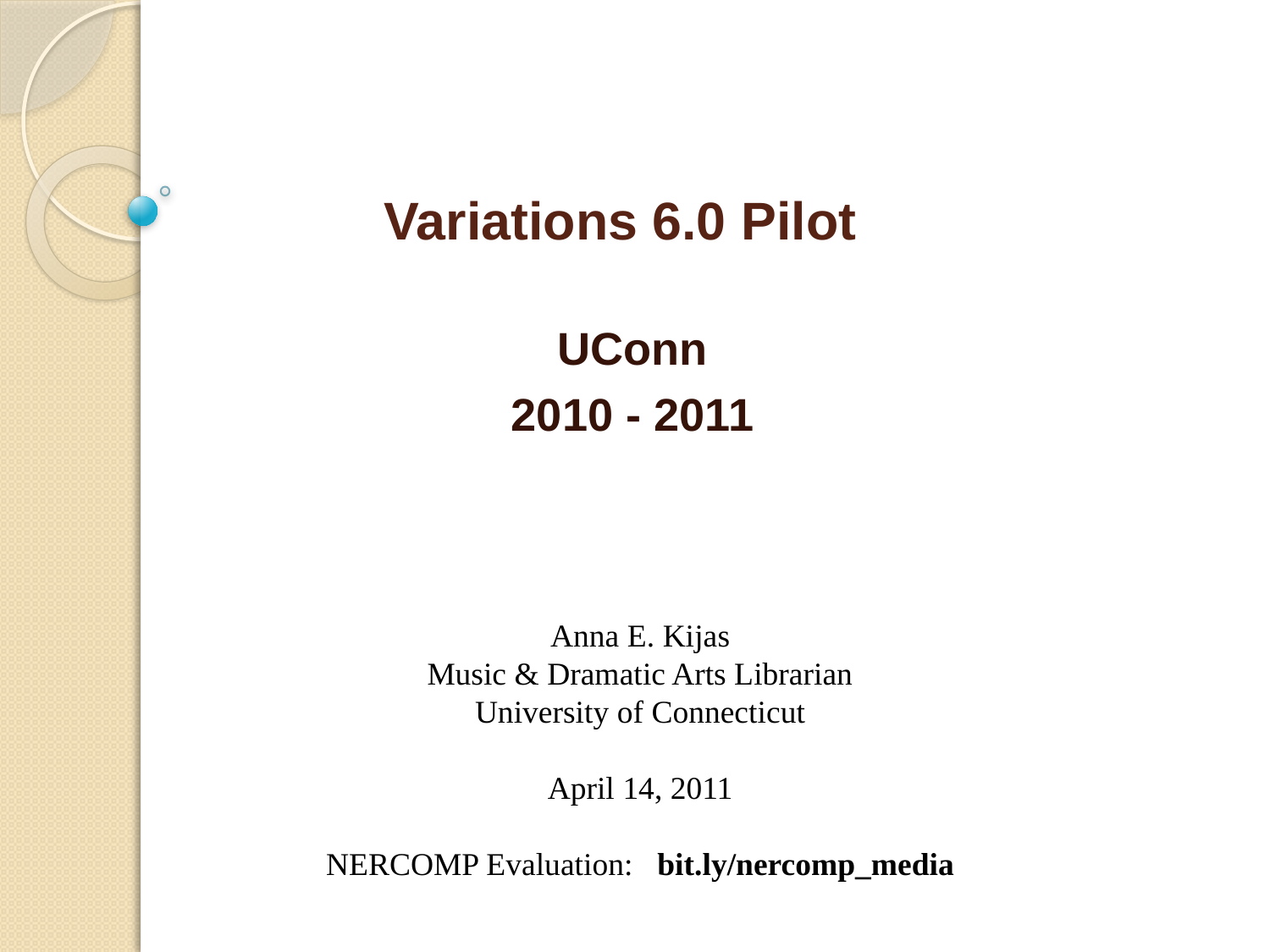

# Variations 6.0 Pilot

UConn
2010 - 2011

Anna E. Kijas
Music & Dramatic Arts Librarian
University of Connecticut

April 14, 2011

NERCOMP Evaluation:   bit.ly/nercomp_media